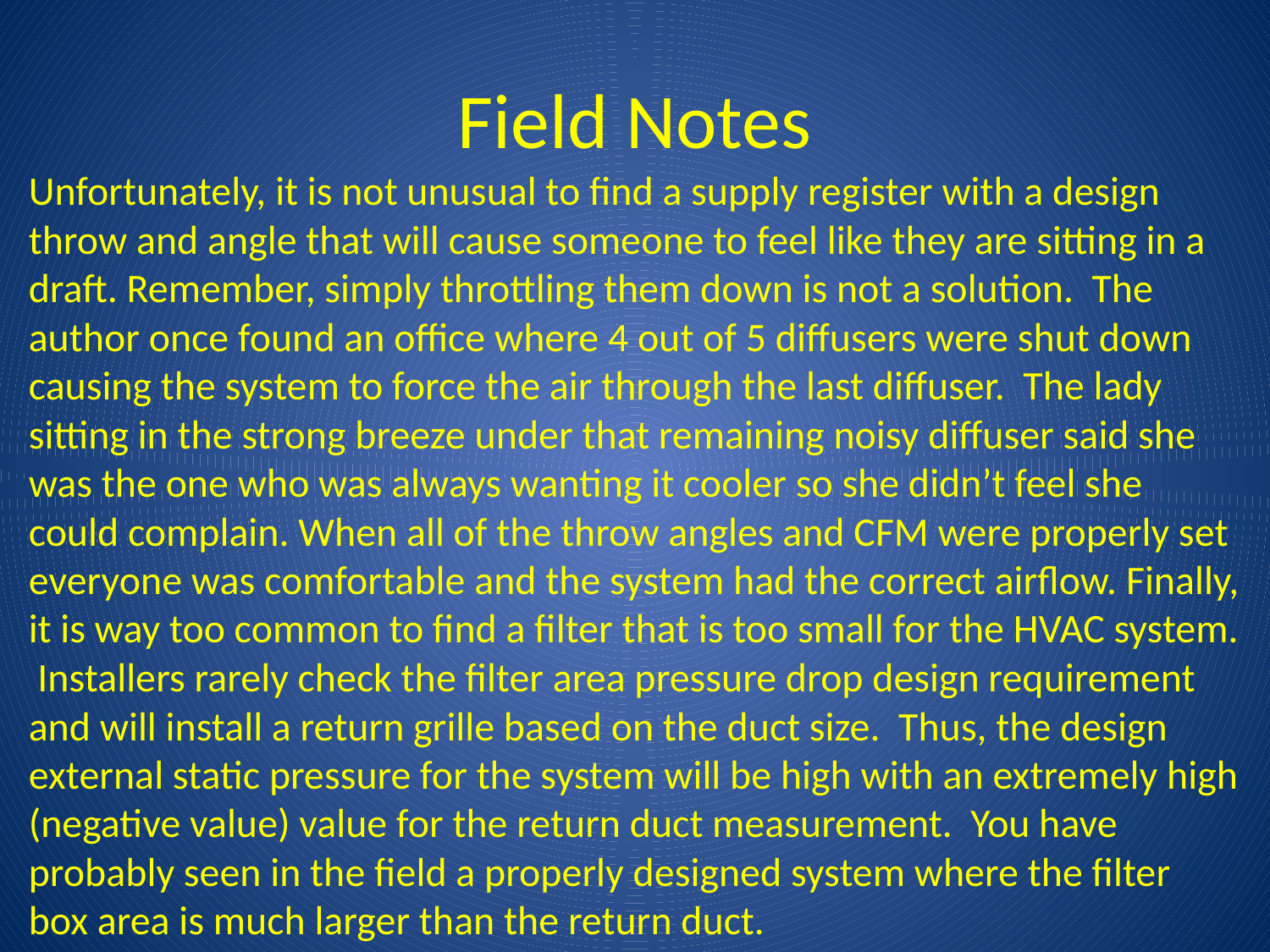

# Field Notes
Unfortunately, it is not unusual to find a supply register with a design throw and angle that will cause someone to feel like they are sitting in a draft. Remember, simply throttling them down is not a solution.  The author once found an office where 4 out of 5 diffusers were shut down causing the system to force the air through the last diffuser.  The lady sitting in the strong breeze under that remaining noisy diffuser said she was the one who was always wanting it cooler so she didn’t feel she could complain. When all of the throw angles and CFM were properly set everyone was comfortable and the system had the correct airflow. Finally, it is way too common to find a filter that is too small for the HVAC system.  Installers rarely check the filter area pressure drop design requirement and will install a return grille based on the duct size.  Thus, the design external static pressure for the system will be high with an extremely high (negative value) value for the return duct measurement.  You have probably seen in the field a properly designed system where the filter box area is much larger than the return duct.